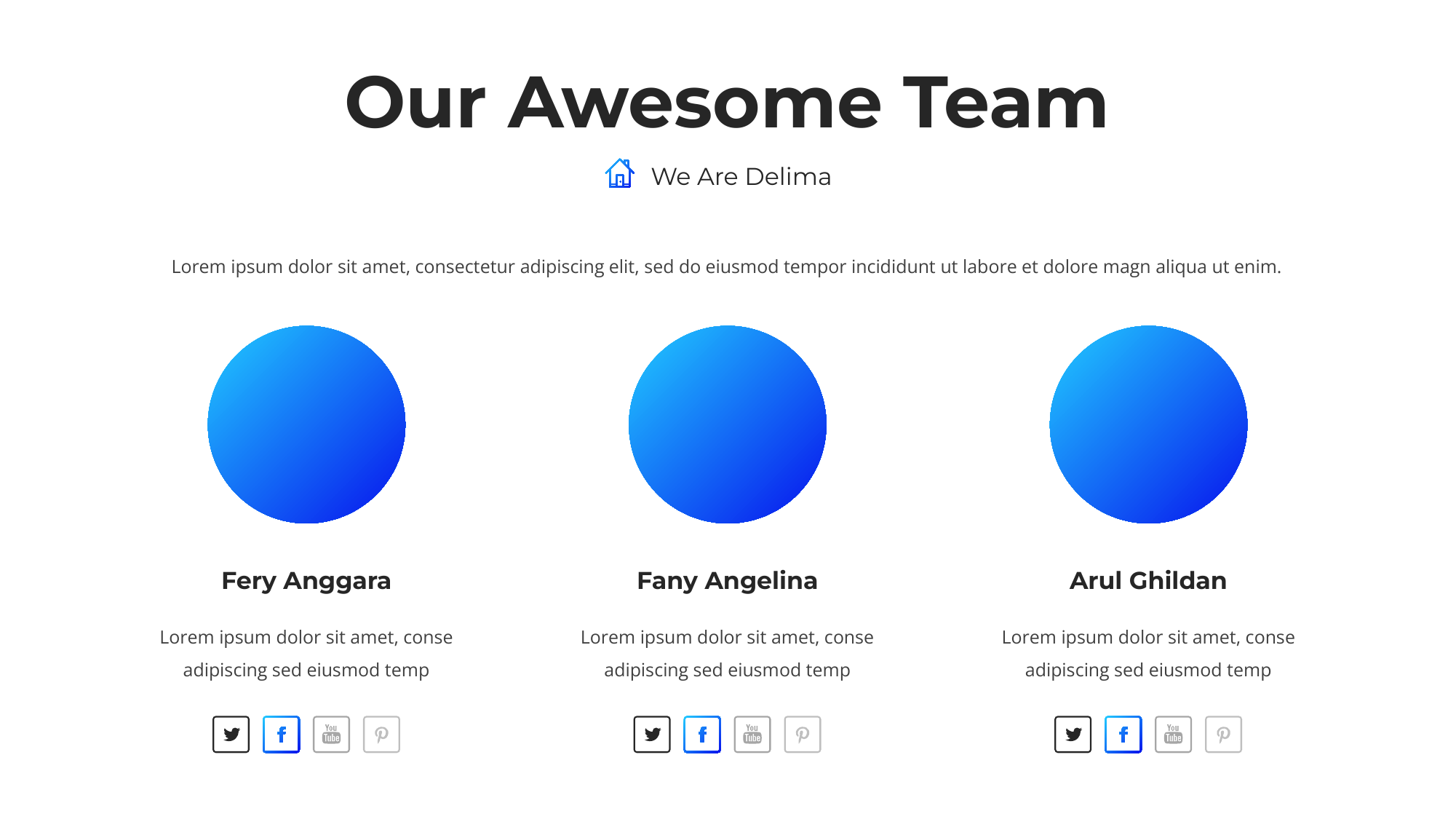

Our Awesome Team
We Are Delima

Lorem ipsum dolor sit amet, consectetur adipiscing elit, sed do eiusmod tempor incididunt ut labore et dolore magn aliqua ut enim.

Fery Anggara
Lorem ipsum dolor sit amet, conse adipiscing sed eiusmod temp

Fany Angelina
Lorem ipsum dolor sit amet, conse adipiscing sed eiusmod temp

Arul Ghildan
Lorem ipsum dolor sit amet, conse adipiscing sed eiusmod temp